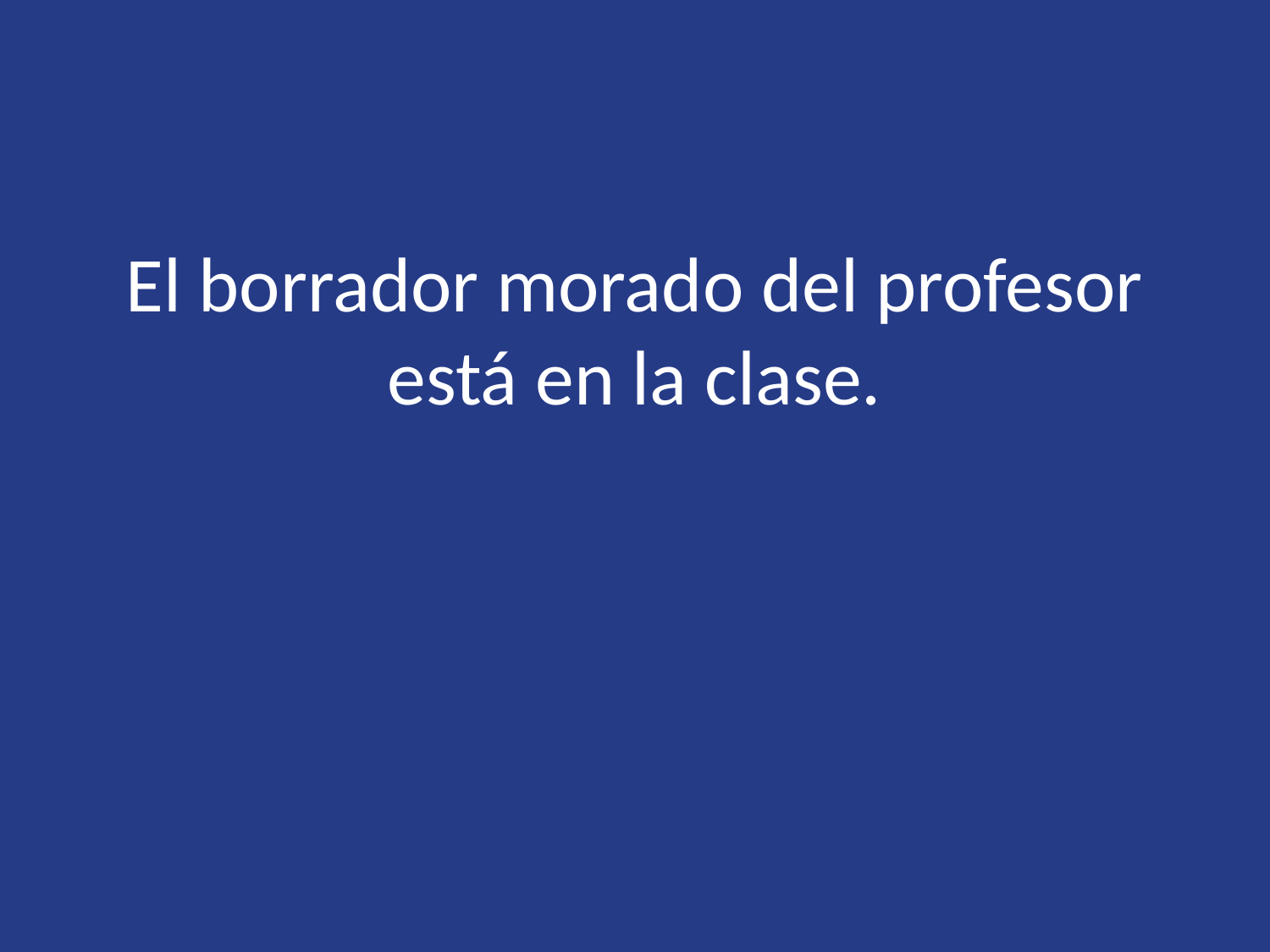

# El borrador morado del profesor está en la clase.